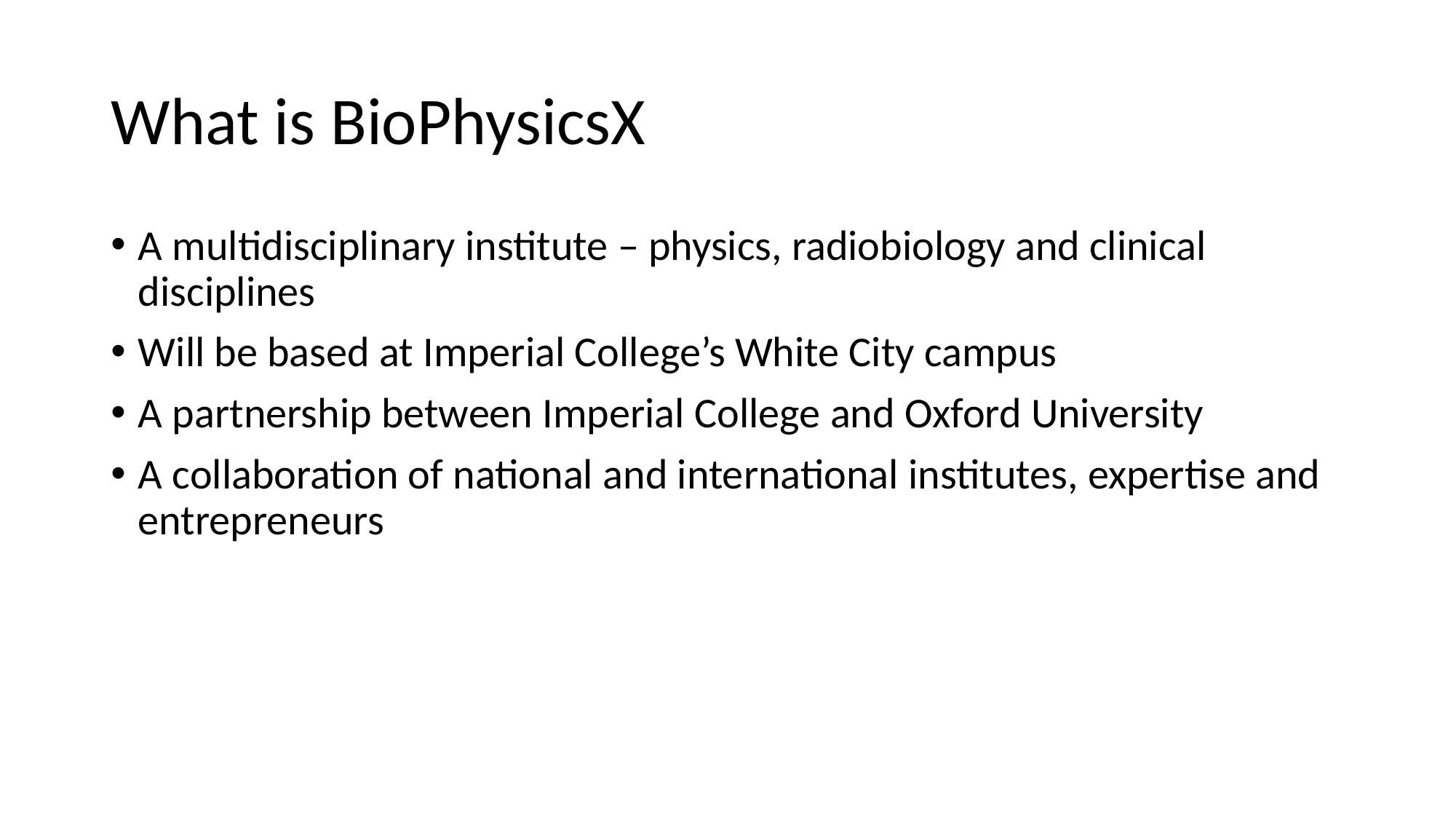

# What is BioPhysicsX
A multidisciplinary institute – physics, radiobiology and clinical disciplines
Will be based at Imperial College’s White City campus
A partnership between Imperial College and Oxford University
A collaboration of national and international institutes, expertise and entrepreneurs